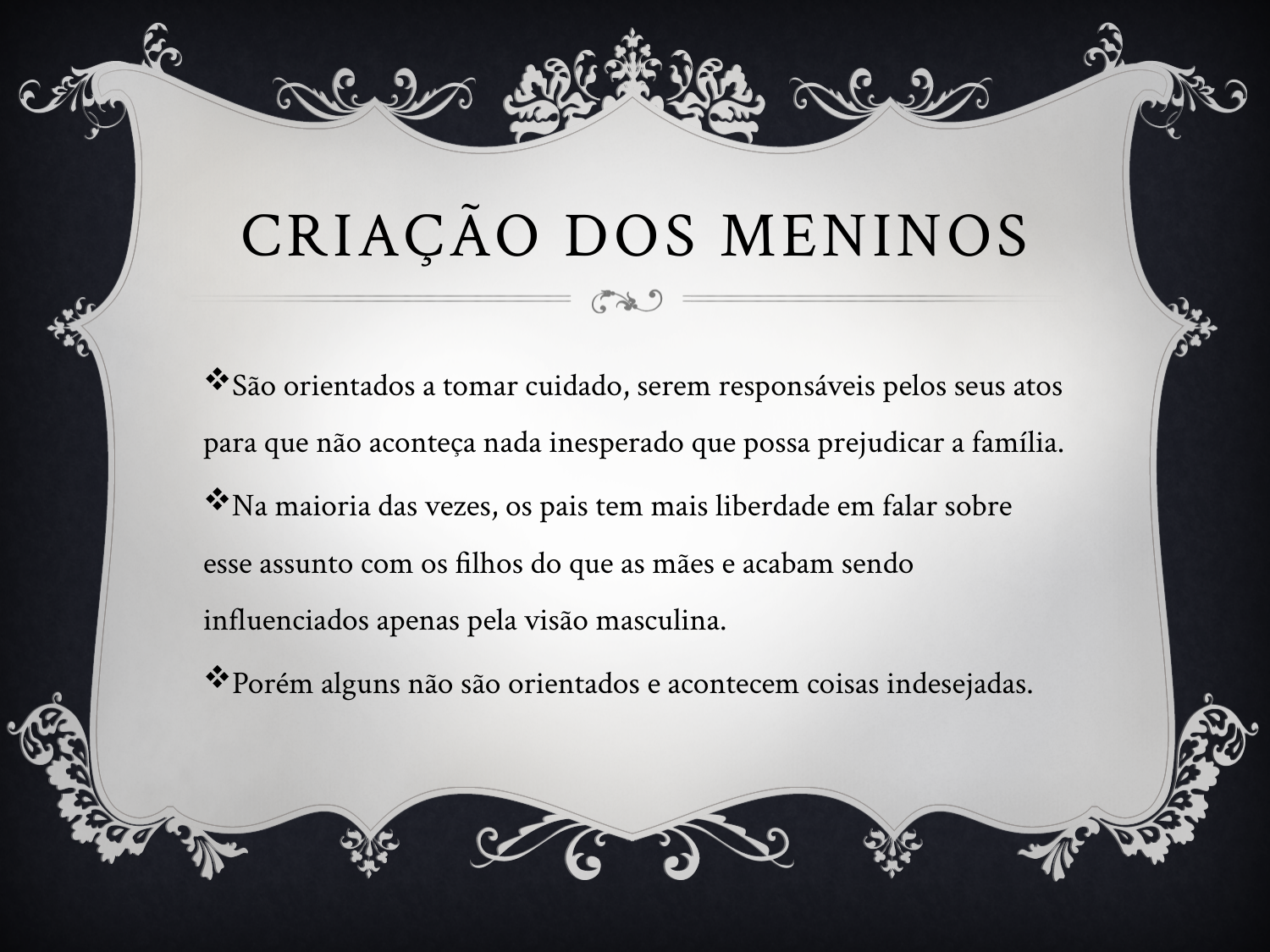

# Criação dos meninos
São orientados a tomar cuidado, serem responsáveis pelos seus atos para que não aconteça nada inesperado que possa prejudicar a família.
Na maioria das vezes, os pais tem mais liberdade em falar sobre esse assunto com os filhos do que as mães e acabam sendo influenciados apenas pela visão masculina.
Porém alguns não são orientados e acontecem coisas indesejadas.